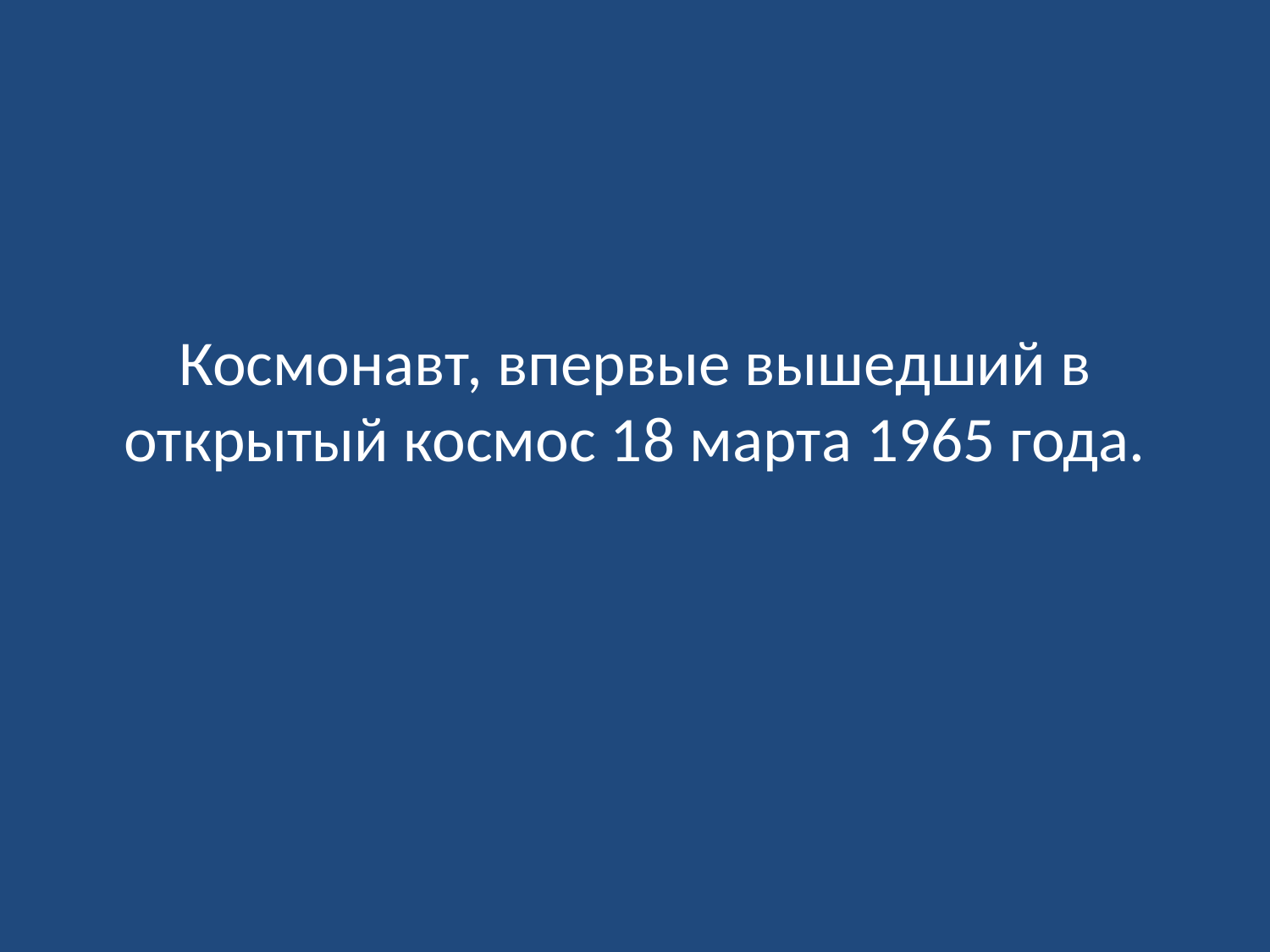

# Космонавт, впервые вышедший в открытый космос 18 марта 1965 года.